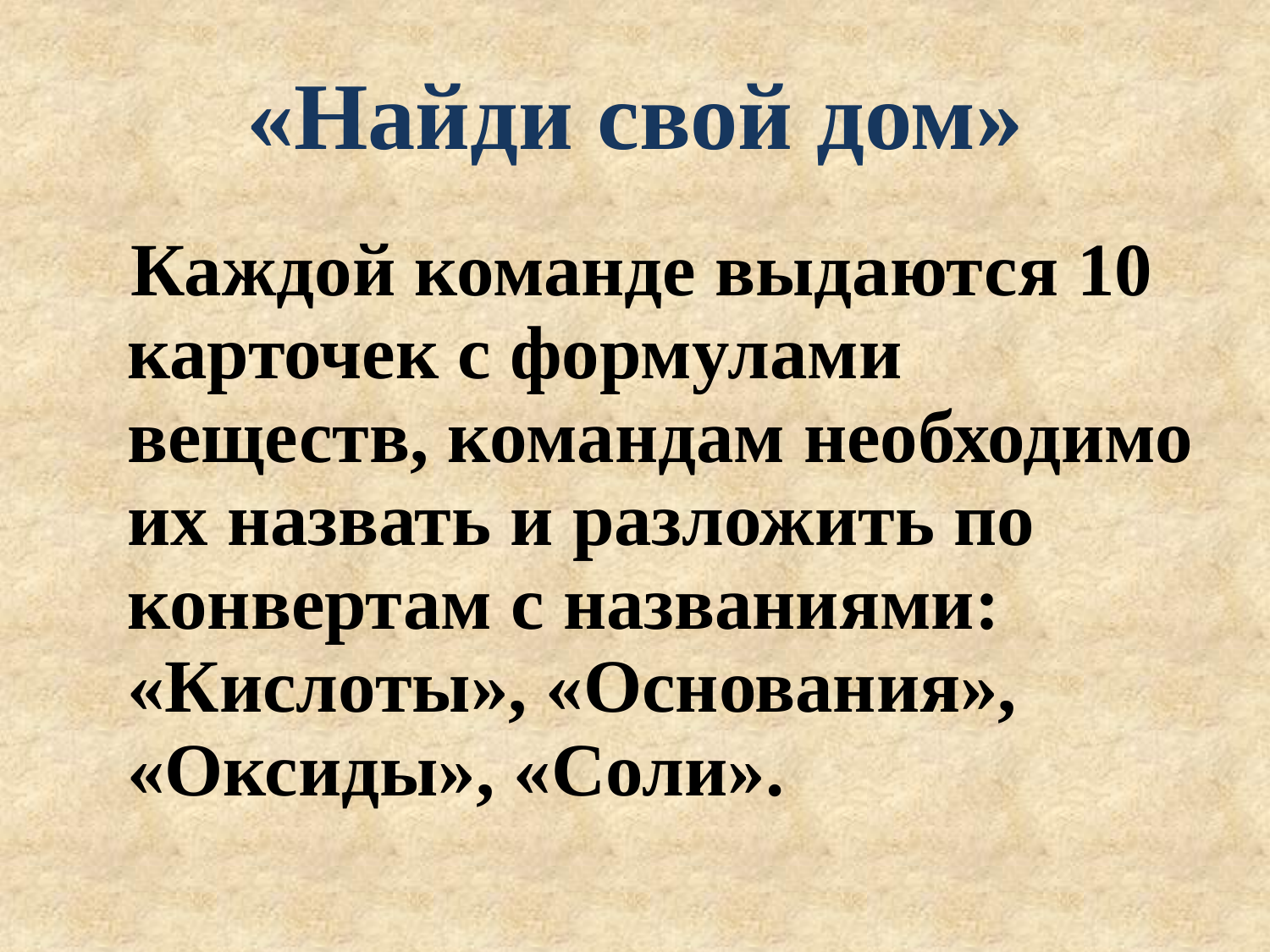

# «Найди свой дом»
    Каждой команде выдаются 10 карточек с формулами веществ, командам необходимо их назвать и разложить по конвертам с названиями: «Кислоты», «Основания», «Оксиды», «Соли».